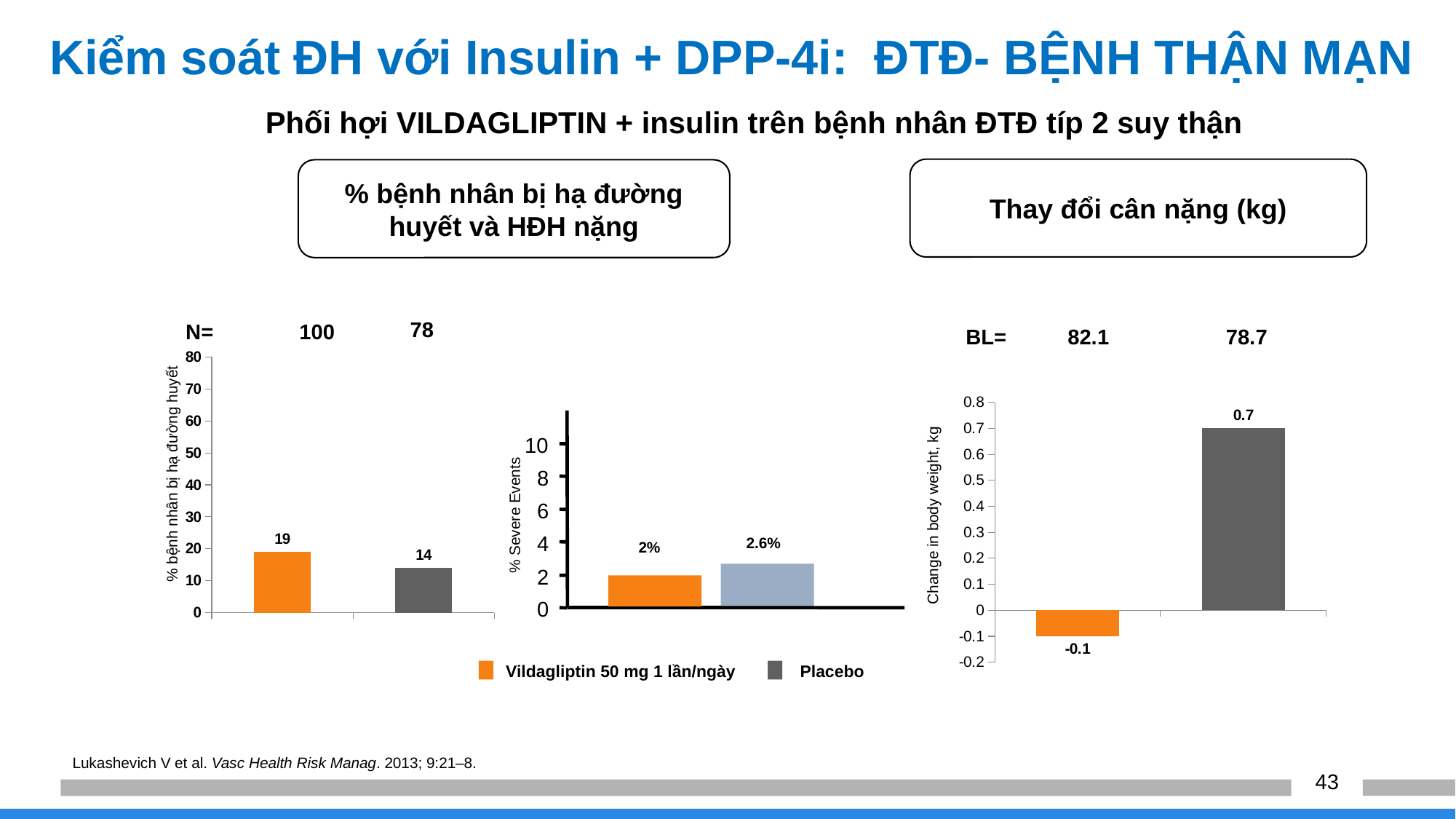

Kiểm soát ĐH với Insulin + DPP-4i:  ĐTĐ- BỆNH THẬN MẠN
Phối hợi VILDAGLIPTIN + insulin trên bệnh nhân ĐTĐ típ 2 suy thận
Thay đổi cân nặng (kg)
% bệnh nhân bị hạ đường huyết và HĐH nặng
78
   N=
100
   BL=
82.1
  78.7

### Chart

| Category |  |
|---|---|

### Chart

| Category |  |
|---|---|
10

% bệnh nhân bị hạ đường huyết
8

6
Change in body weight, kg
% Severe Events

2.6%
4
2%

2

0

Vildagliptin 50 mg 1 lần/ngày

Placebo

Lukashevich V et al. Vasc Health Risk Manag. 2013; 9:21–8.
43